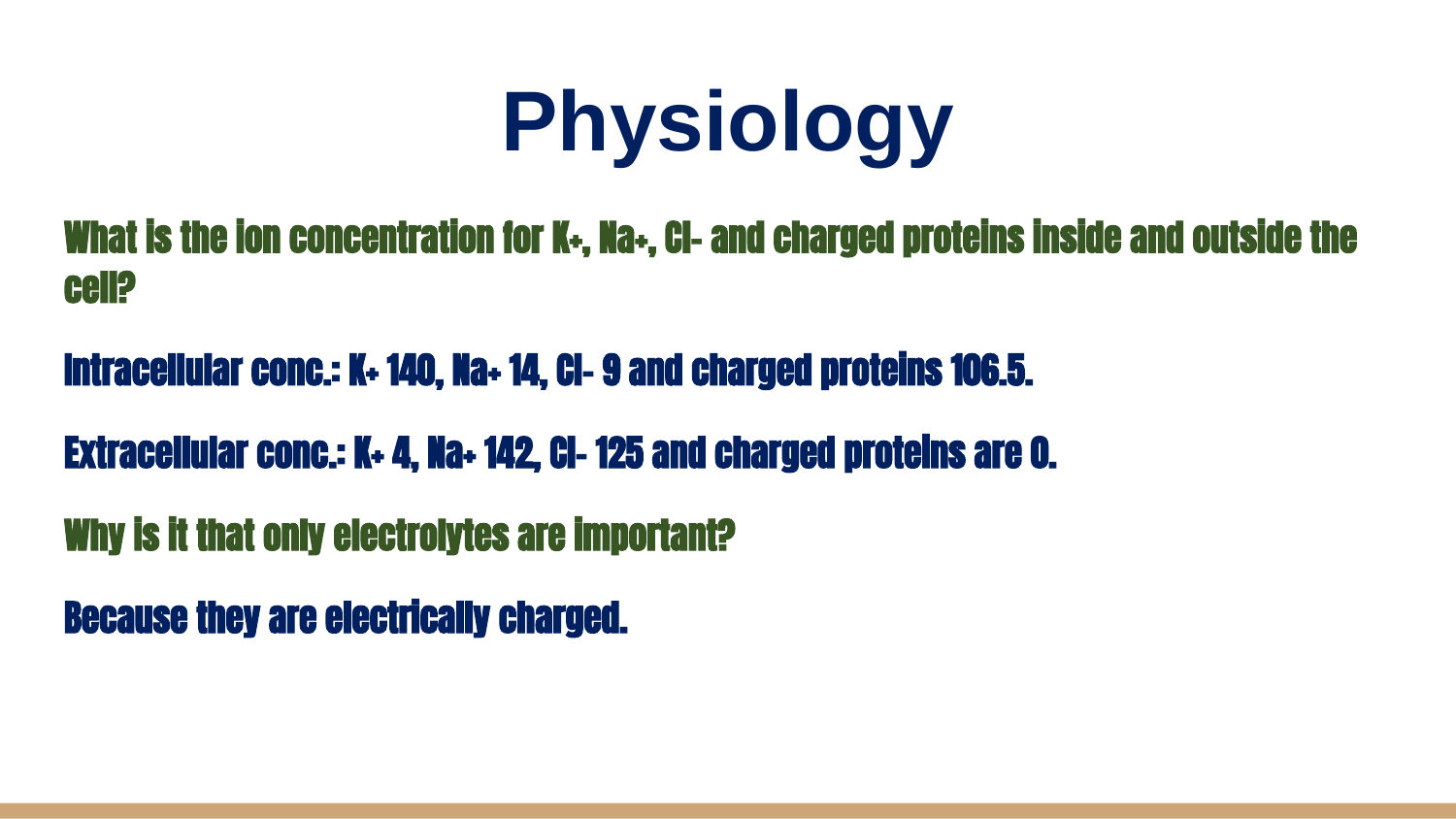

# Physiology
What is the ion concentration for K+, Na+, Cl- and charged proteins inside and outside the cell?
Intracellular conc.: K+ 140, Na+ 14, Cl- 9 and charged proteins 106.5.
Extracellular conc.: K+ 4, Na+ 142, Cl- 125 and charged proteins are 0.
Why is it that only electrolytes are important?
Because they are electrically charged.